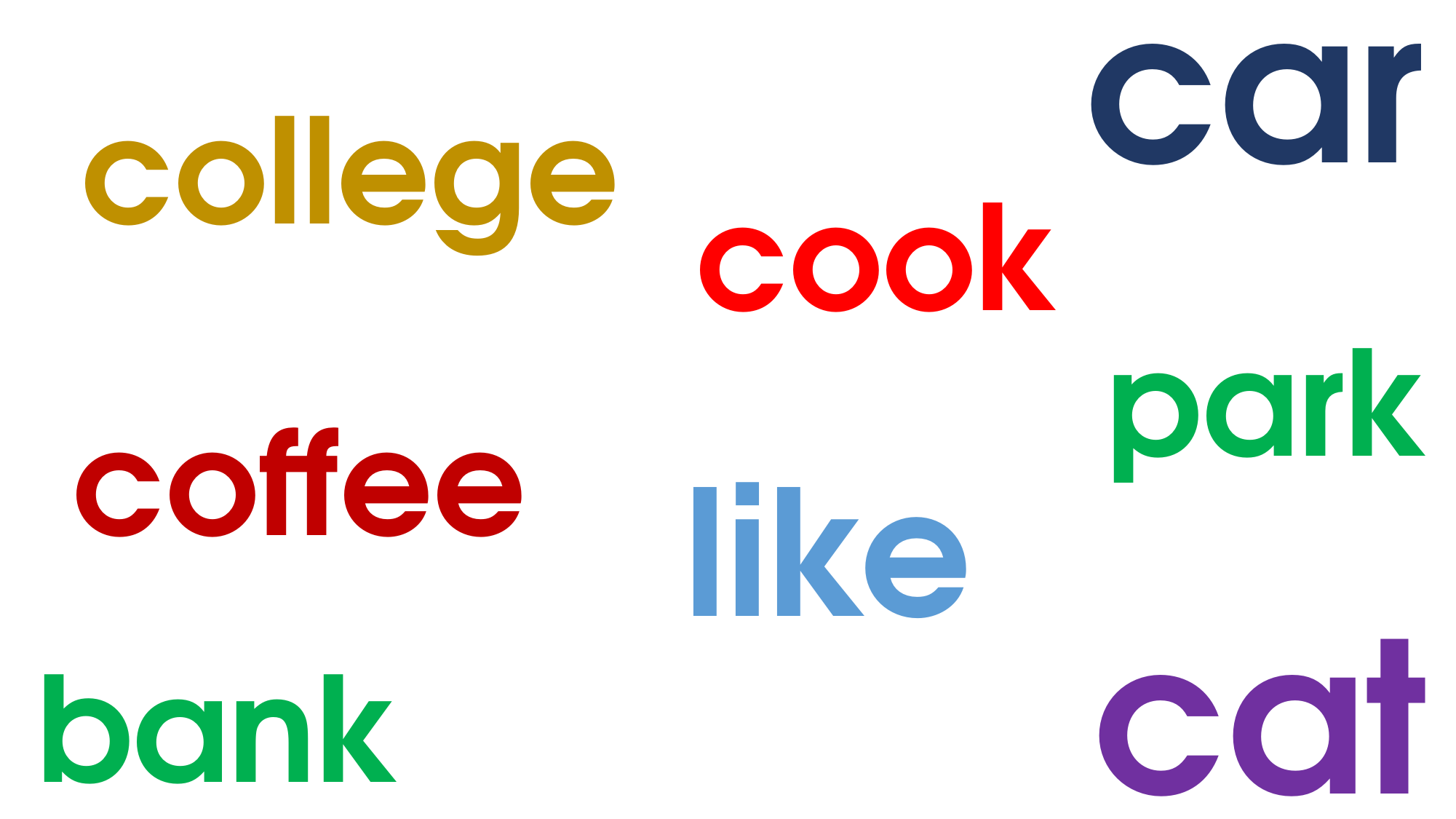

car
college
cook
park
coffee
like
cat
bank